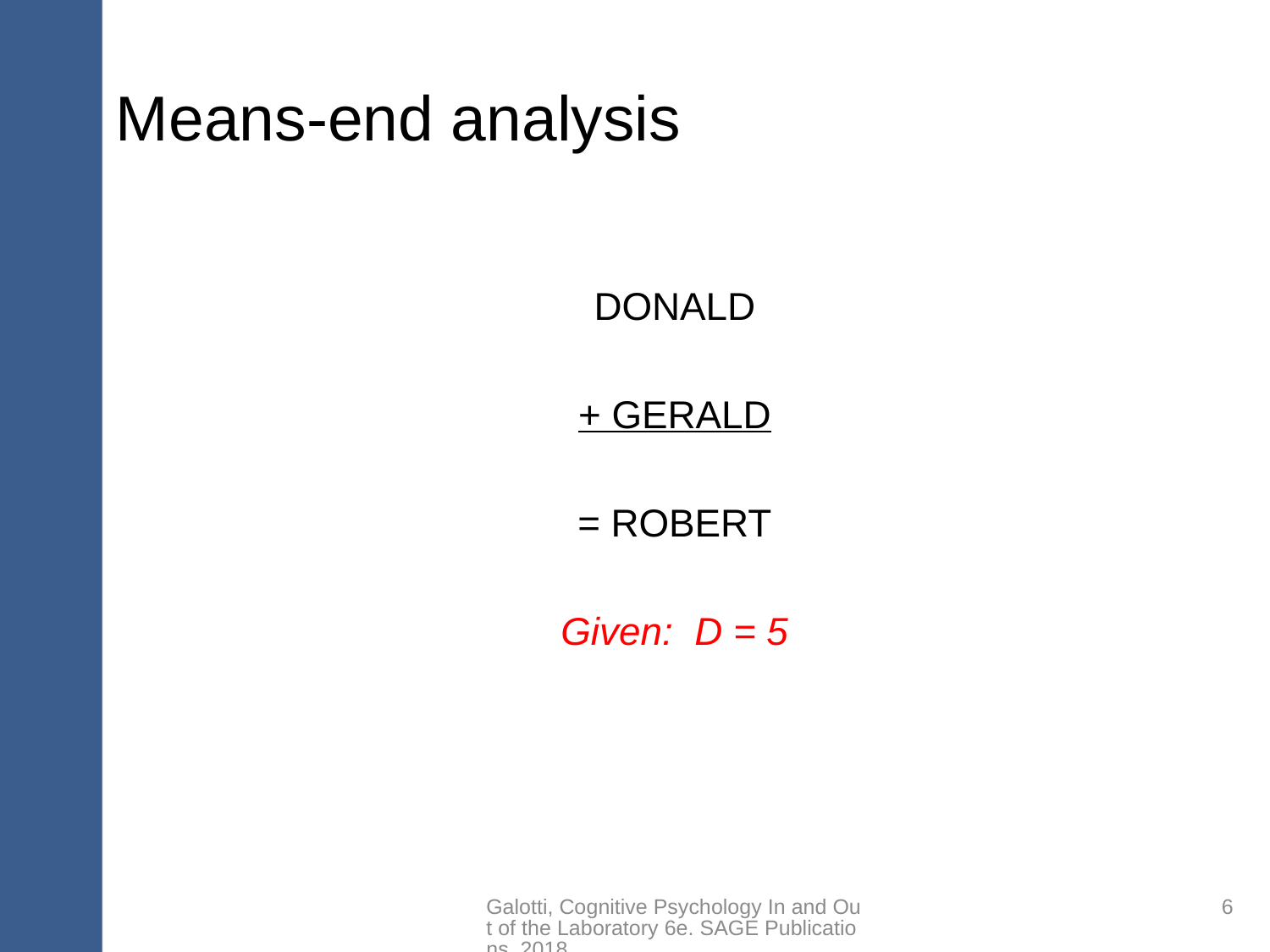

# Means-end analysis

DONALD

+ GERALD

= ROBERT

Given:  D = 5
Galotti, Cognitive Psychology In and Out of the Laboratory 6e. SAGE Publications, 2018.
6